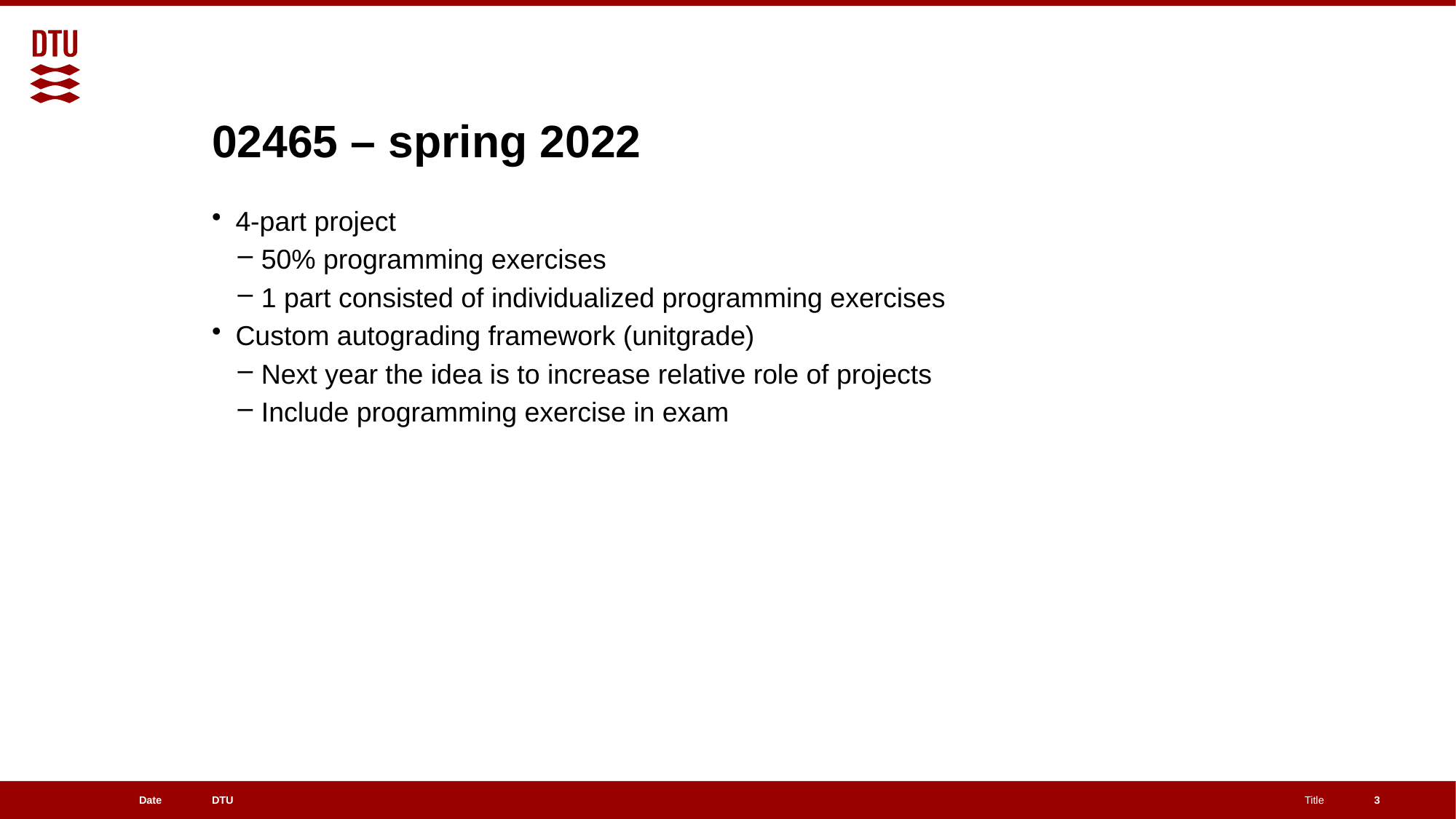

# 02465 – spring 2022
4-part project
50% programming exercises
1 part consisted of individualized programming exercises
Custom autograding framework (unitgrade)
Next year the idea is to increase relative role of projects
Include programming exercise in exam

3